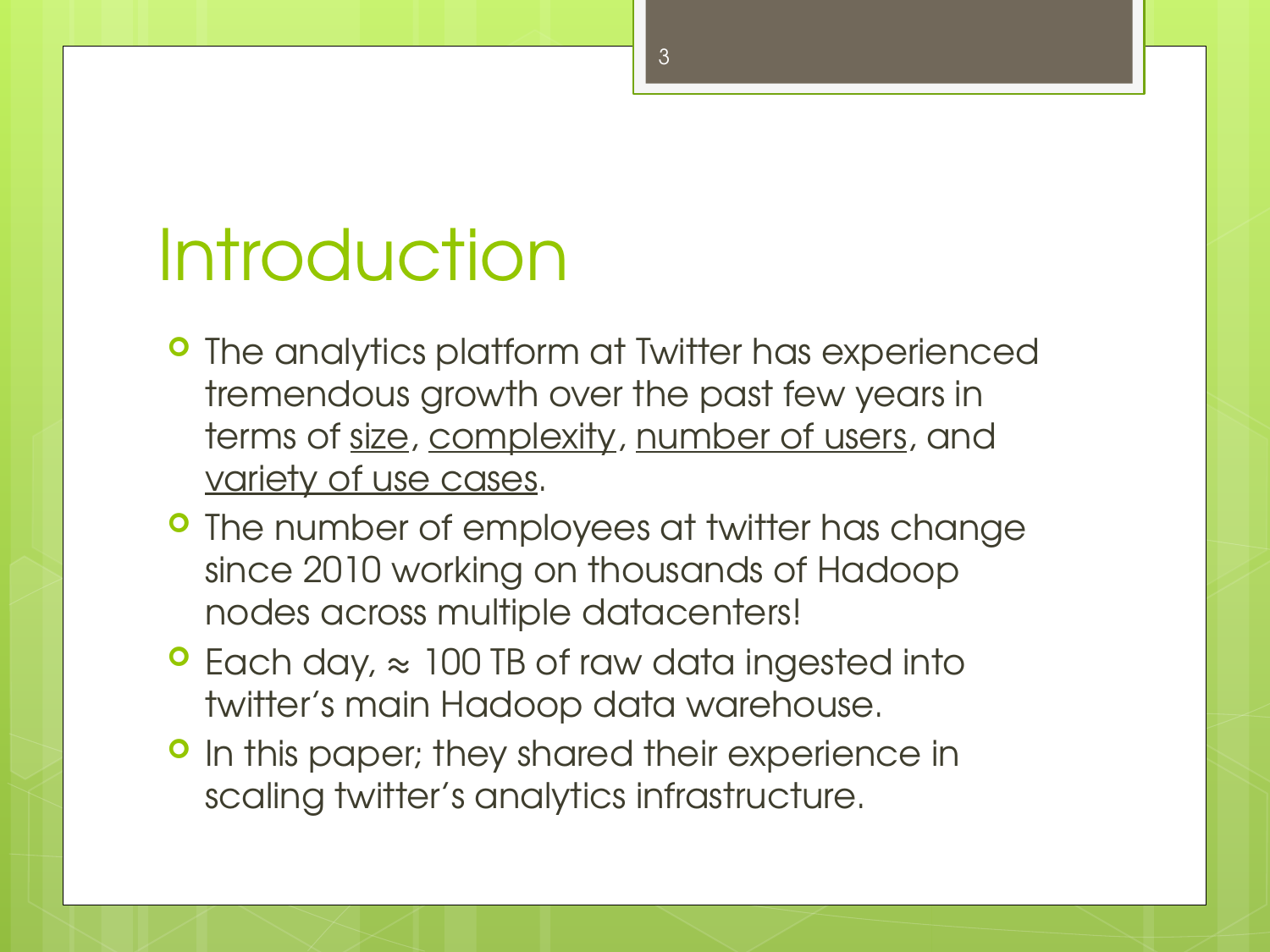

3
# Introduction
The analytics platform at Twitter has experienced tremendous growth over the past few years in terms of size, complexity, number of users, and variety of use cases.
The number of employees at twitter has change since 2010 working on thousands of Hadoop nodes across multiple datacenters!
Each day, ≈ 100 TB of raw data ingested into twitter’s main Hadoop data warehouse.
In this paper; they shared their experience in scaling twitter’s analytics infrastructure.